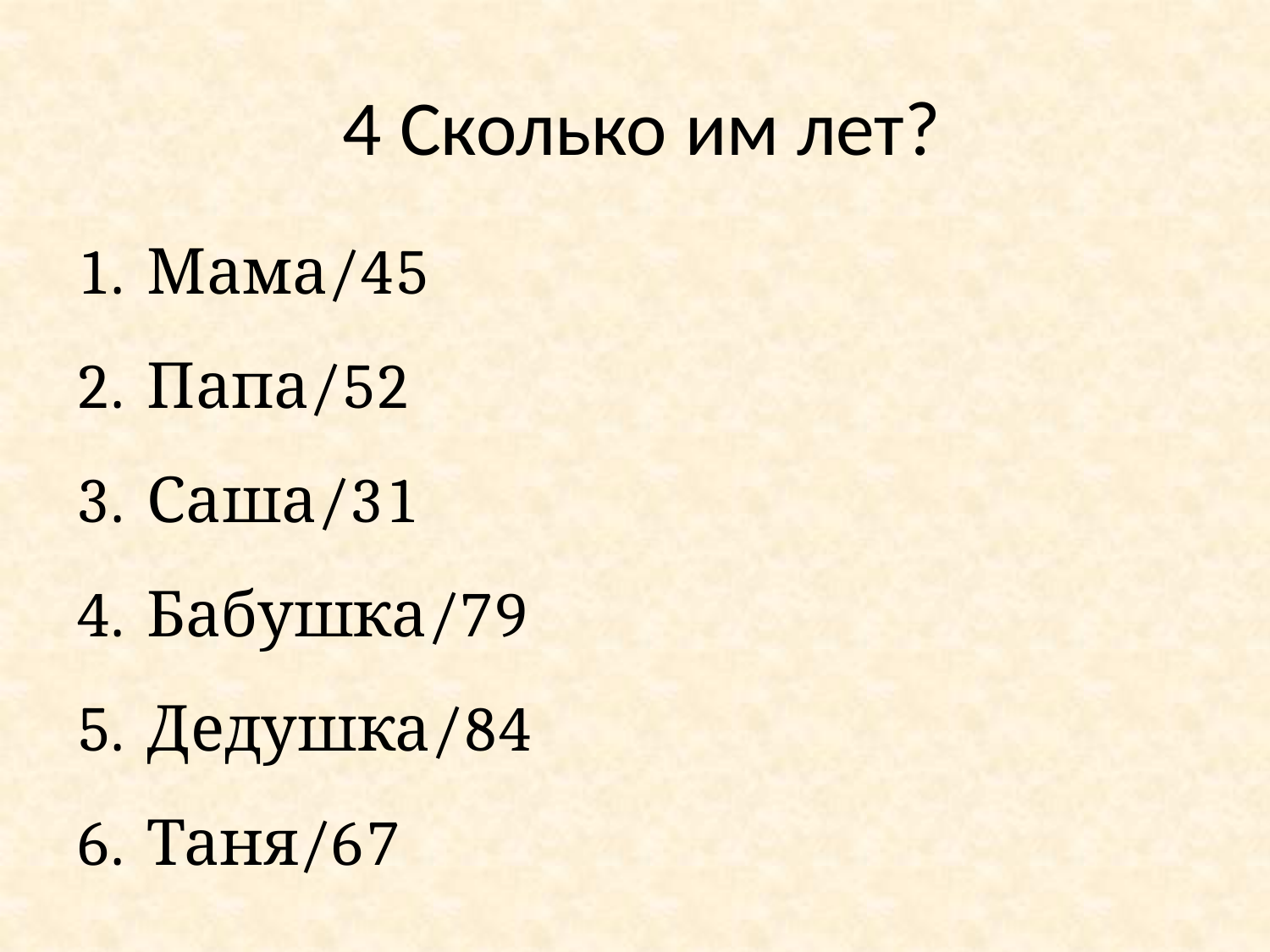

# 4 Сколько им лет?
Мама/45
Папа/52
Саша/31
Бабушка/79
Дедушка/84
Таня/67